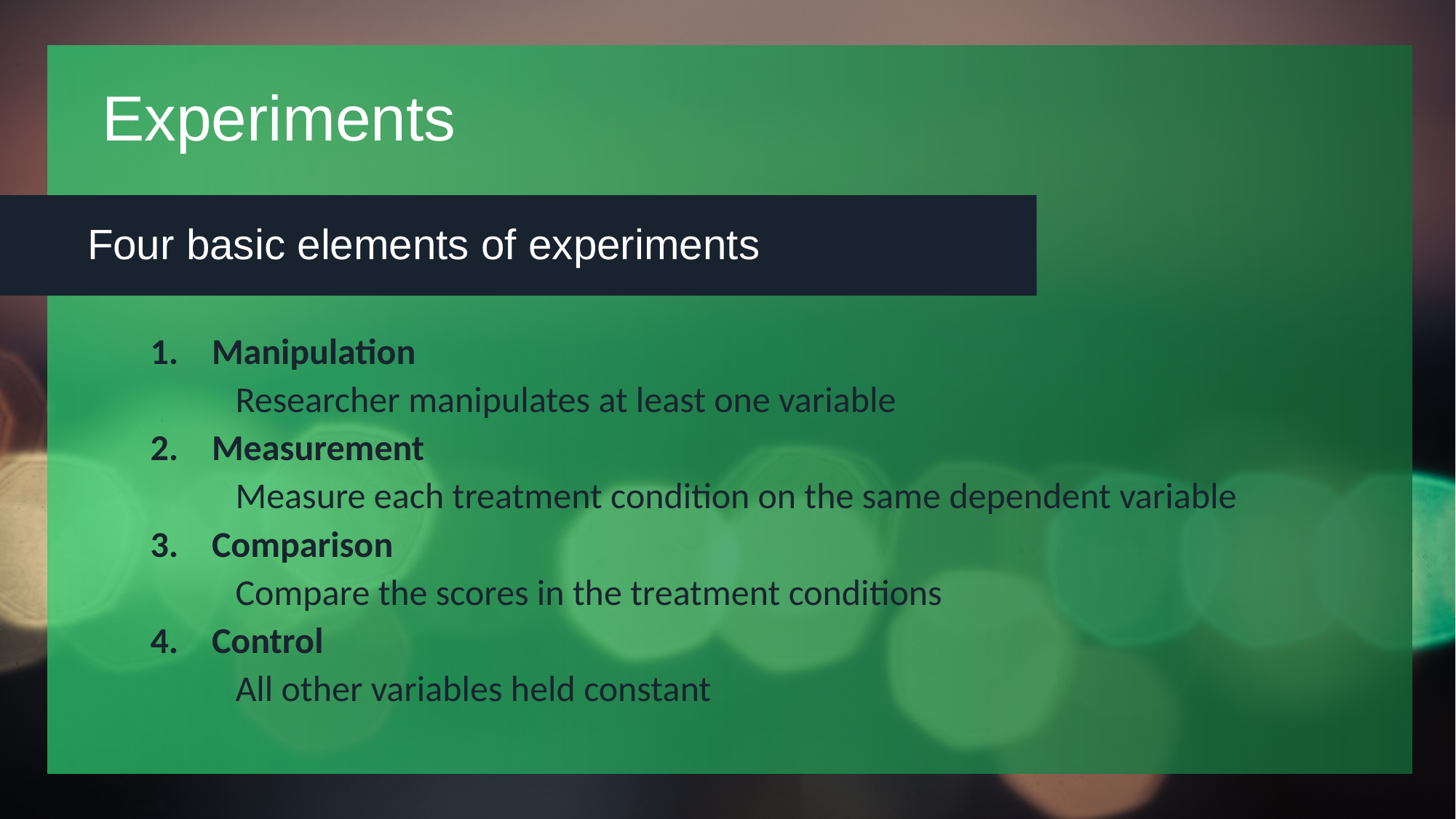

# Experiments
Four basic elements of experiments
Manipulation
Researcher manipulates at least one variable
Measurement
Measure each treatment condition on the same dependent variable
Comparison
Compare the scores in the treatment conditions
Control
All other variables held constant